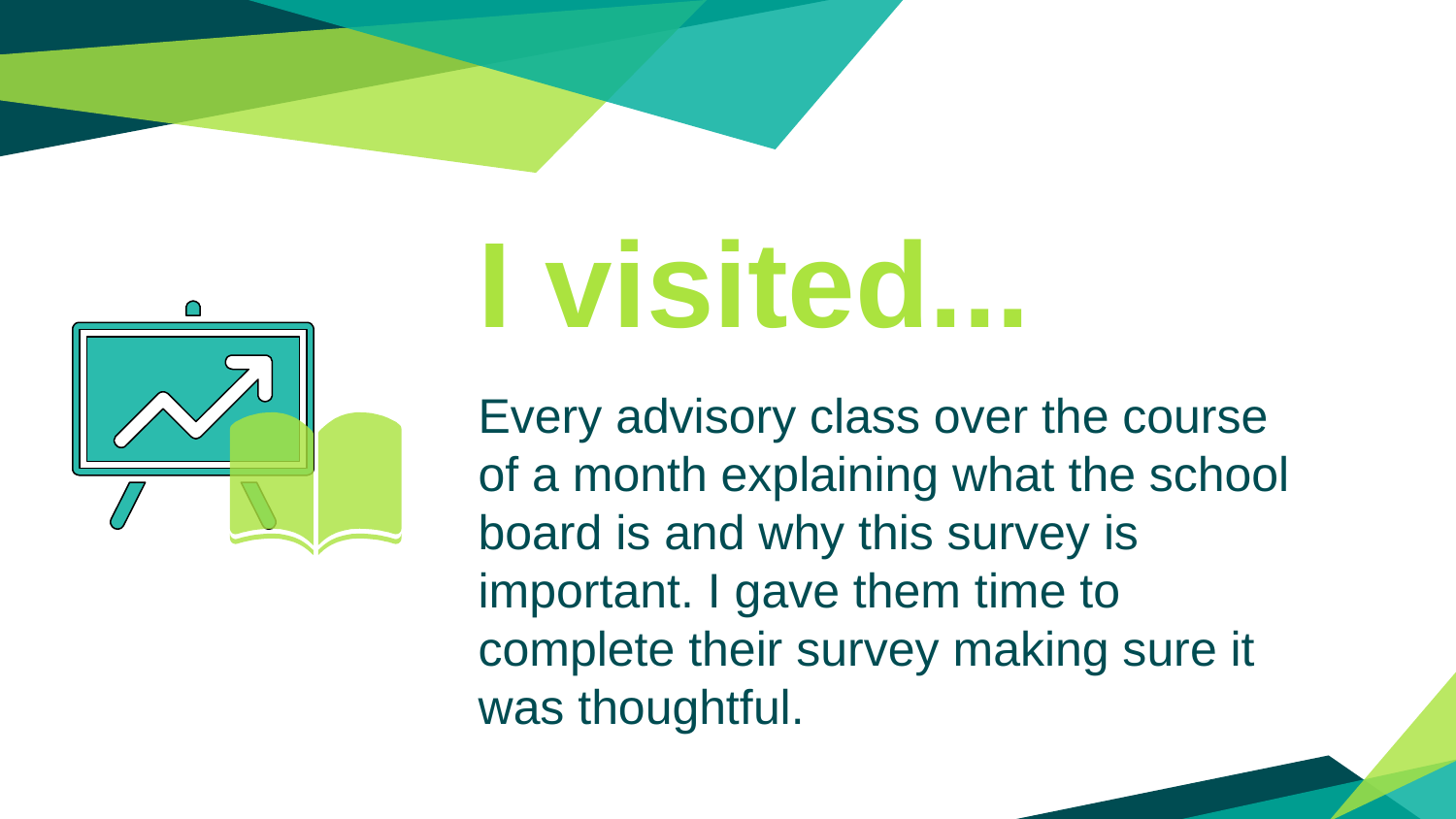

I visited...

Every advisory class over the course of a month explaining what the school board is and why this survey is important. I gave them time to complete their survey making sure it was thoughtful.